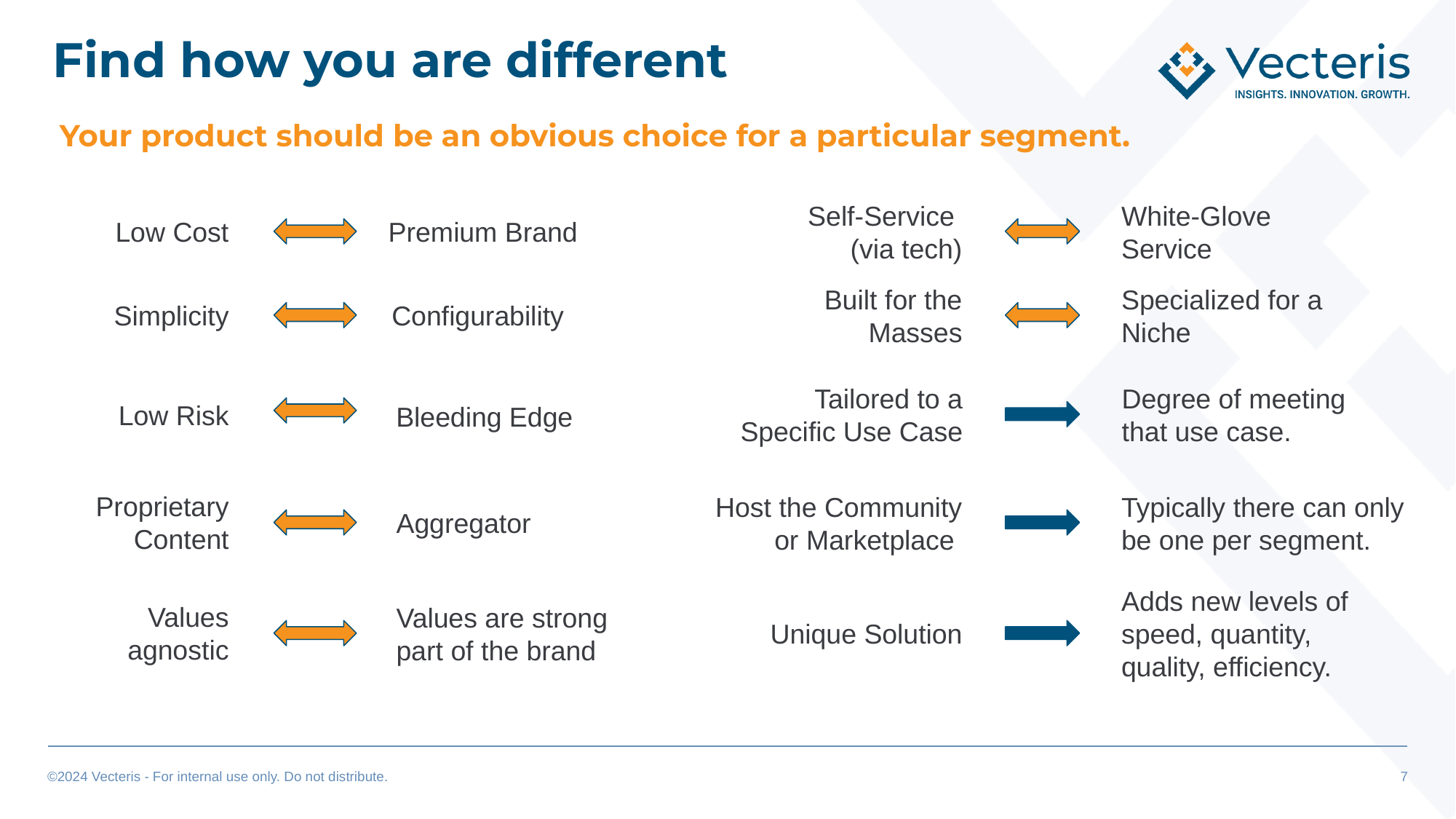

# Find how you are different
Your product should be an obvious choice for a particular segment.
White-Glove Service
Self-Service
(via tech)
Low Cost
Premium Brand

Built for the Masses
Specialized for a Niche
Simplicity
Configurability

Tailored to a Specific Use Case
Degree of meeting that use case.
Low Risk
Bleeding Edge

Host the Community or Marketplace
Typically there can only be one per segment.
Proprietary Content
Aggregator

Values are strong part of the brand
Unique Solution
Adds new levels of speed, quantity, quality, efficiency.
Values agnostic